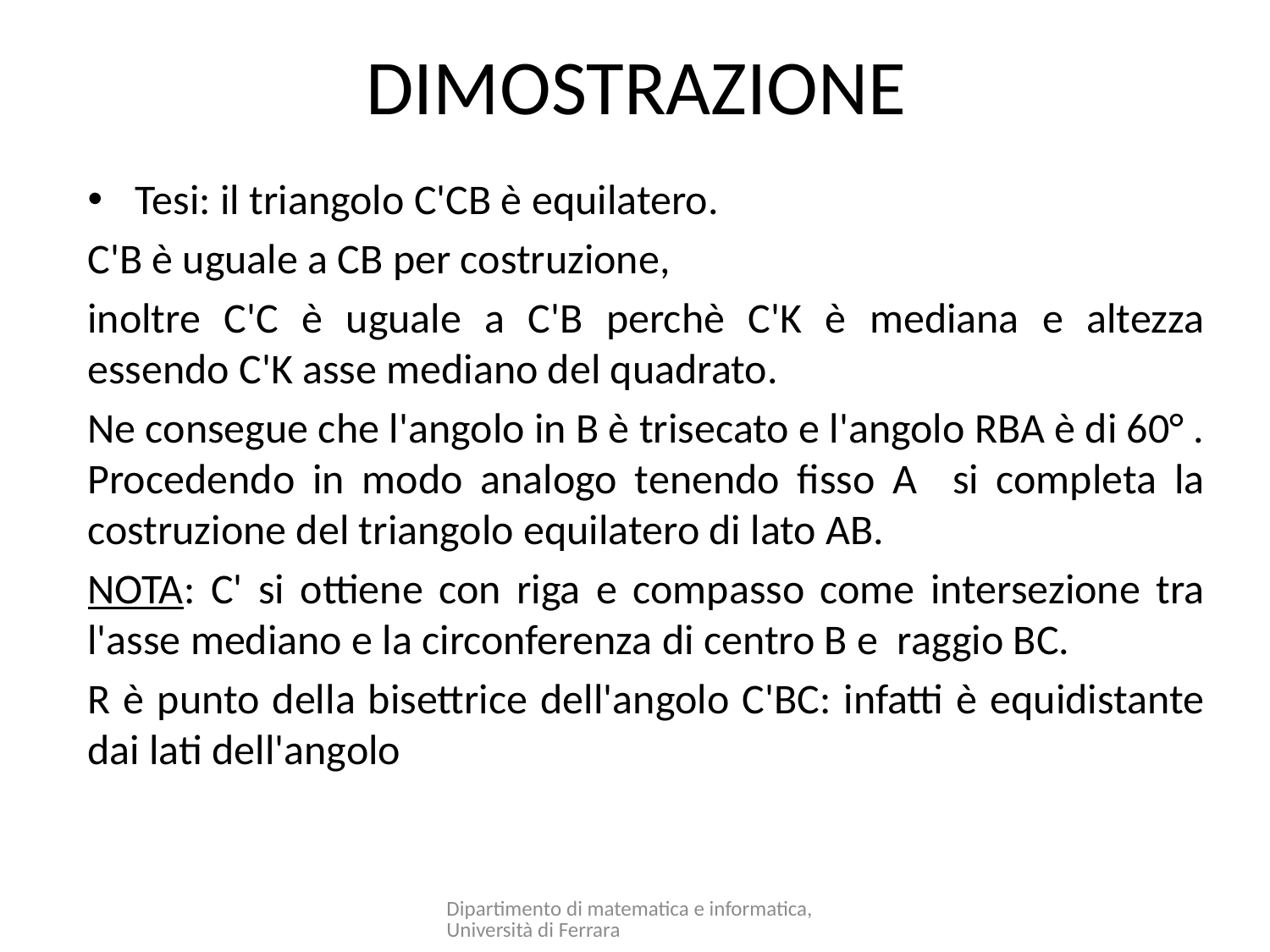

# Dimostrazione
Tesi: il triangolo C'CB è equilatero.
C'B è uguale a CB per costruzione,
inoltre C'C è uguale a C'B perchè C'K è mediana e altezza essendo C'K asse mediano del quadrato.
Ne consegue che l'angolo in B è trisecato e l'angolo RBA è di 60° . Procedendo in modo analogo tenendo fisso A  si completa la costruzione del triangolo equilatero di lato AB.
NOTA: C' si ottiene con riga e compasso come intersezione tra l'asse mediano e la circonferenza di centro B e  raggio BC.
R è punto della bisettrice dell'angolo C'BC: infatti è equidistante dai lati dell'angolo
Dipartimento di matematica e informatica, Università di Ferrara